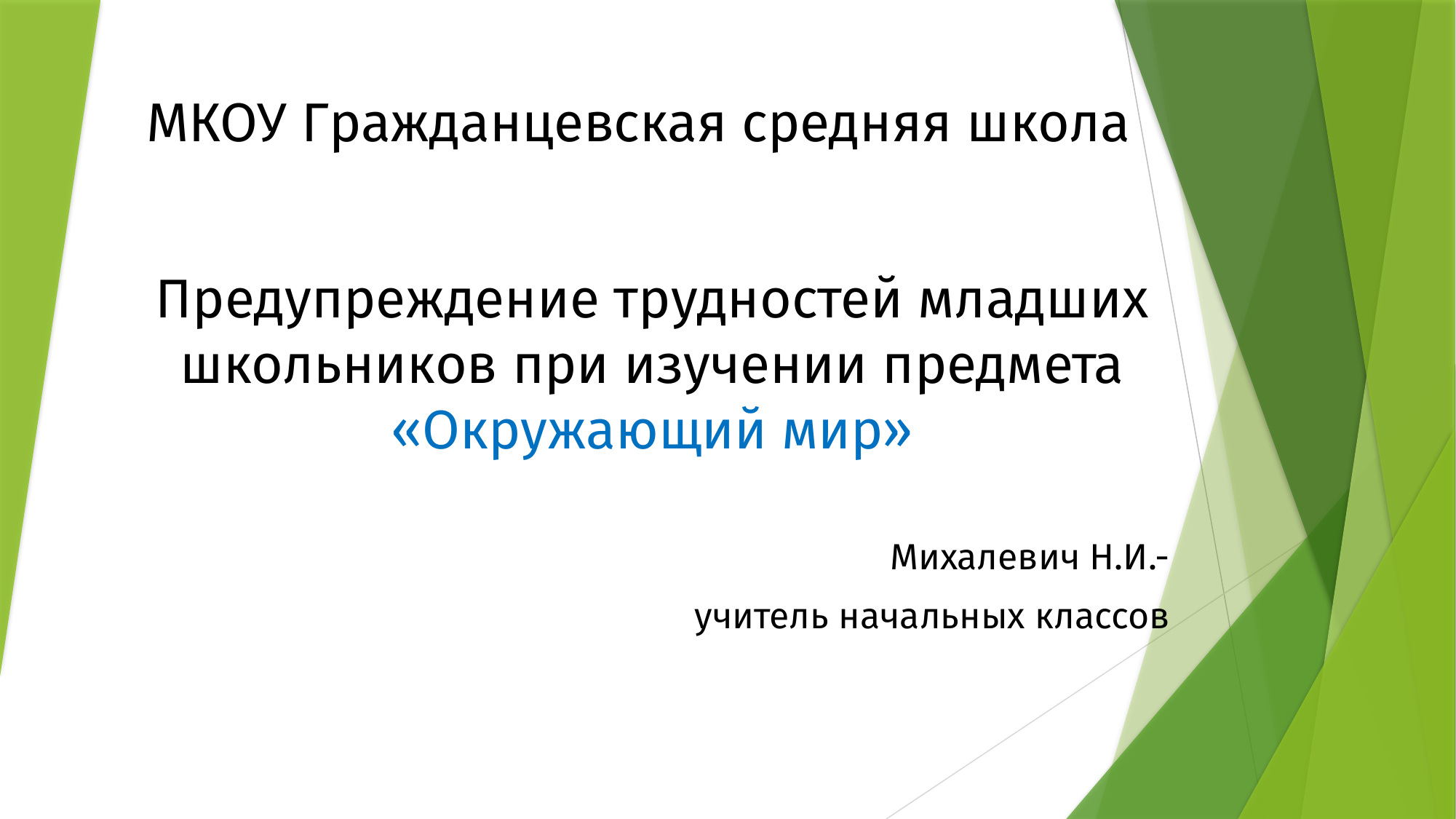

# МКОУ Гражданцевская средняя школа
Предупреждение трудностей младших школьников при изучении предмета «Окружающий мир»

Михалевич Н.И.-
учитель начальных классов